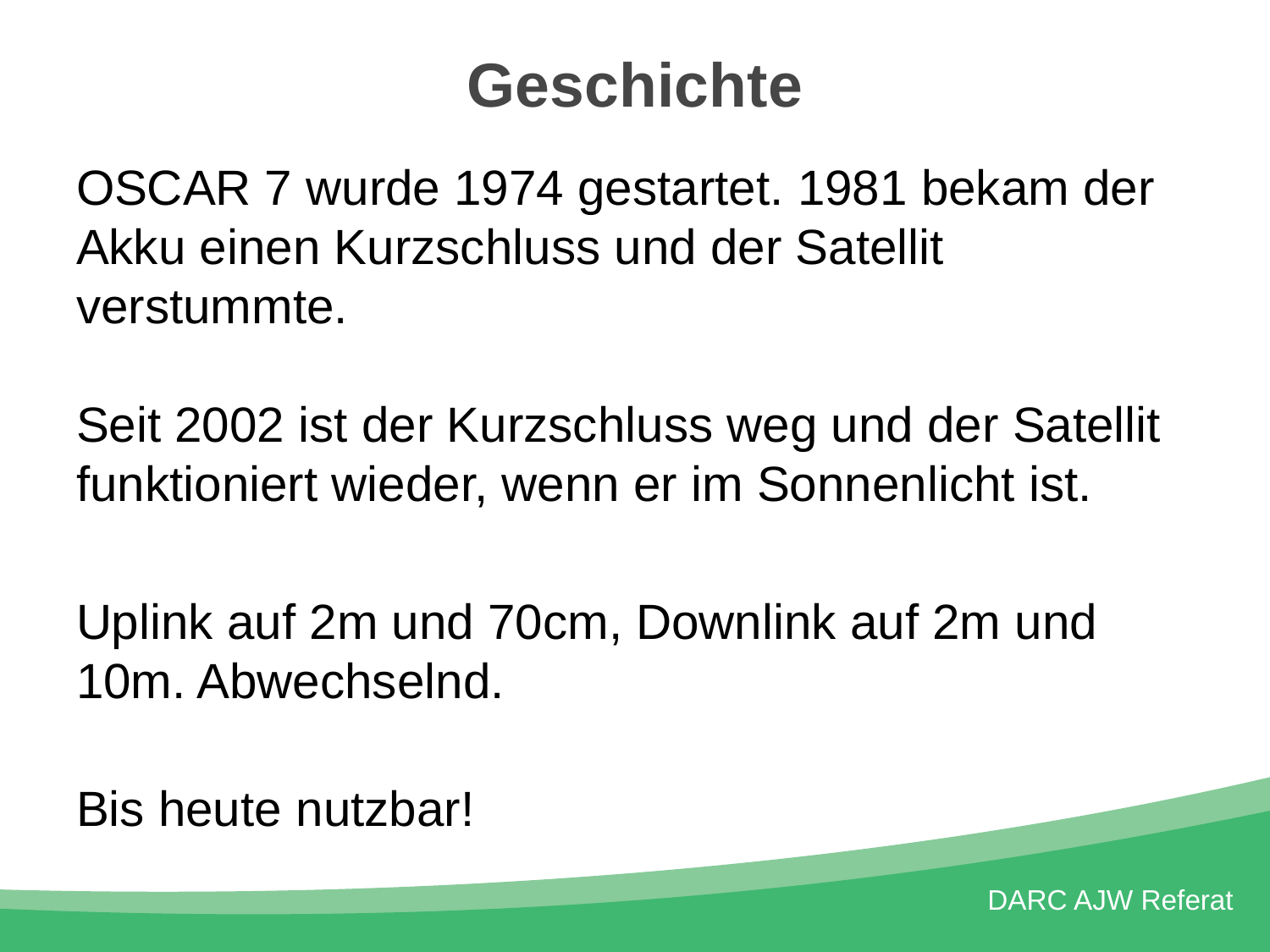

# Geschichte
OSCAR 7 wurde 1974 gestartet. 1981 bekam der Akku einen Kurzschluss und der Satellit verstummte.
Seit 2002 ist der Kurzschluss weg und der Satellit funktioniert wieder, wenn er im Sonnenlicht ist.

Uplink auf 2m und 70cm, Downlink auf 2m und 10m. Abwechselnd.
Bis heute nutzbar!